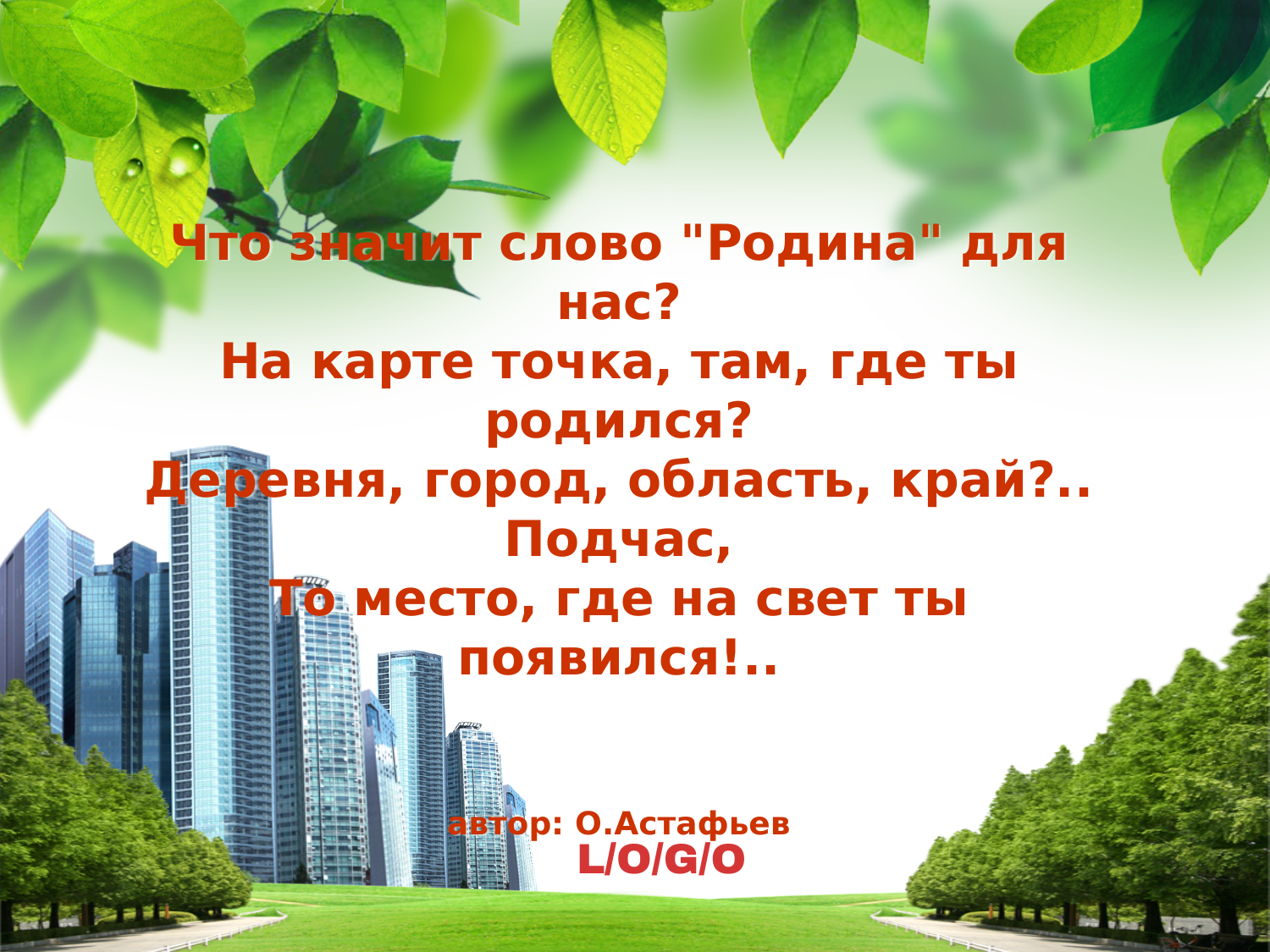

# Что значит слово "Родина" для нас? На карте точка, там, где ты родился? Деревня, город, область, край?.. Подчас, То место, где на свет ты появился!..   автор: О.Астафьев